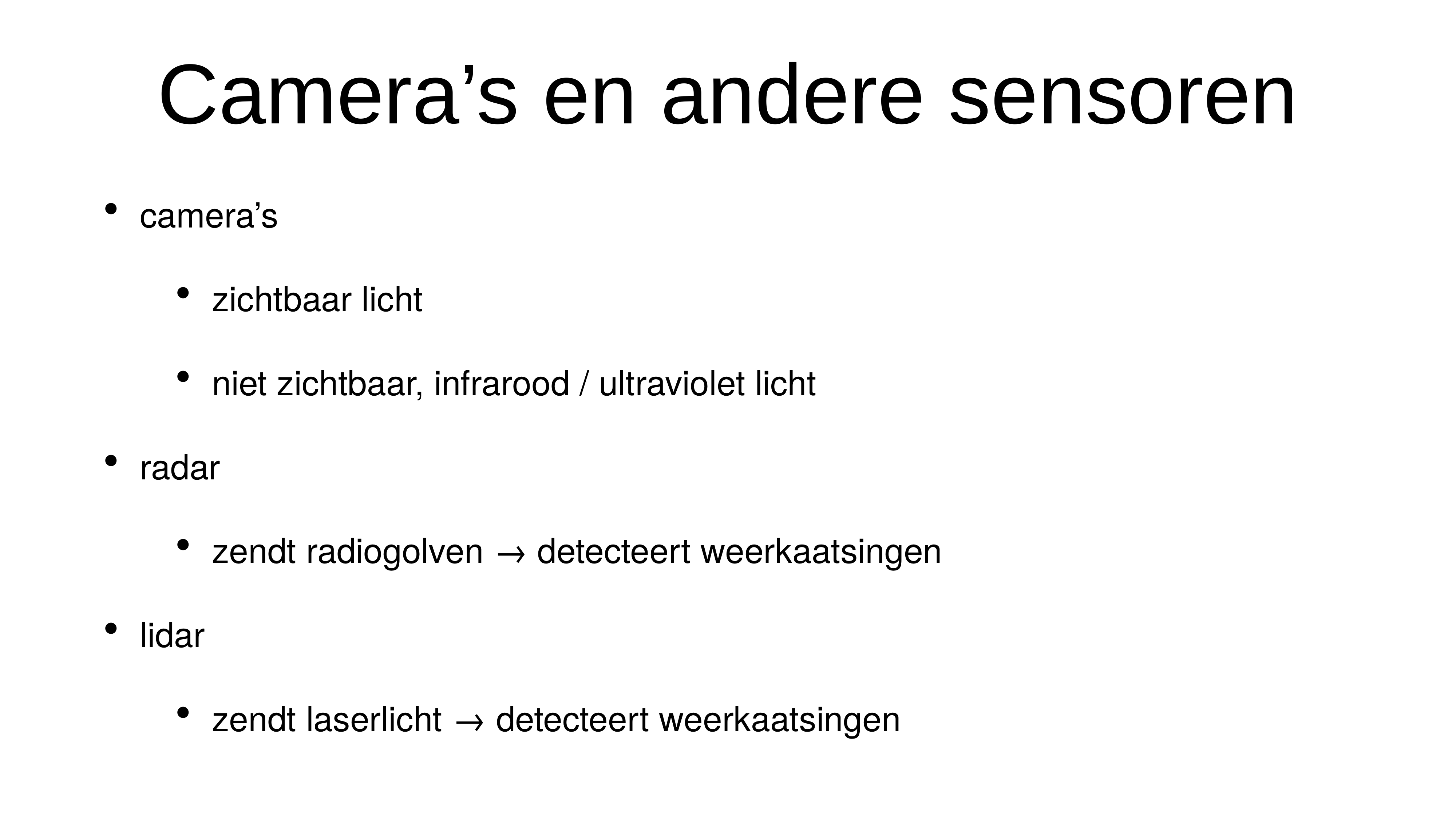

# Camera’s en andere sensoren
camera’s
zichtbaar licht
niet zichtbaar, infrarood / ultraviolet licht
radar
zendt radiogolven → detecteert weerkaatsingen
lidar
zendt laserlicht → detecteert weerkaatsingen